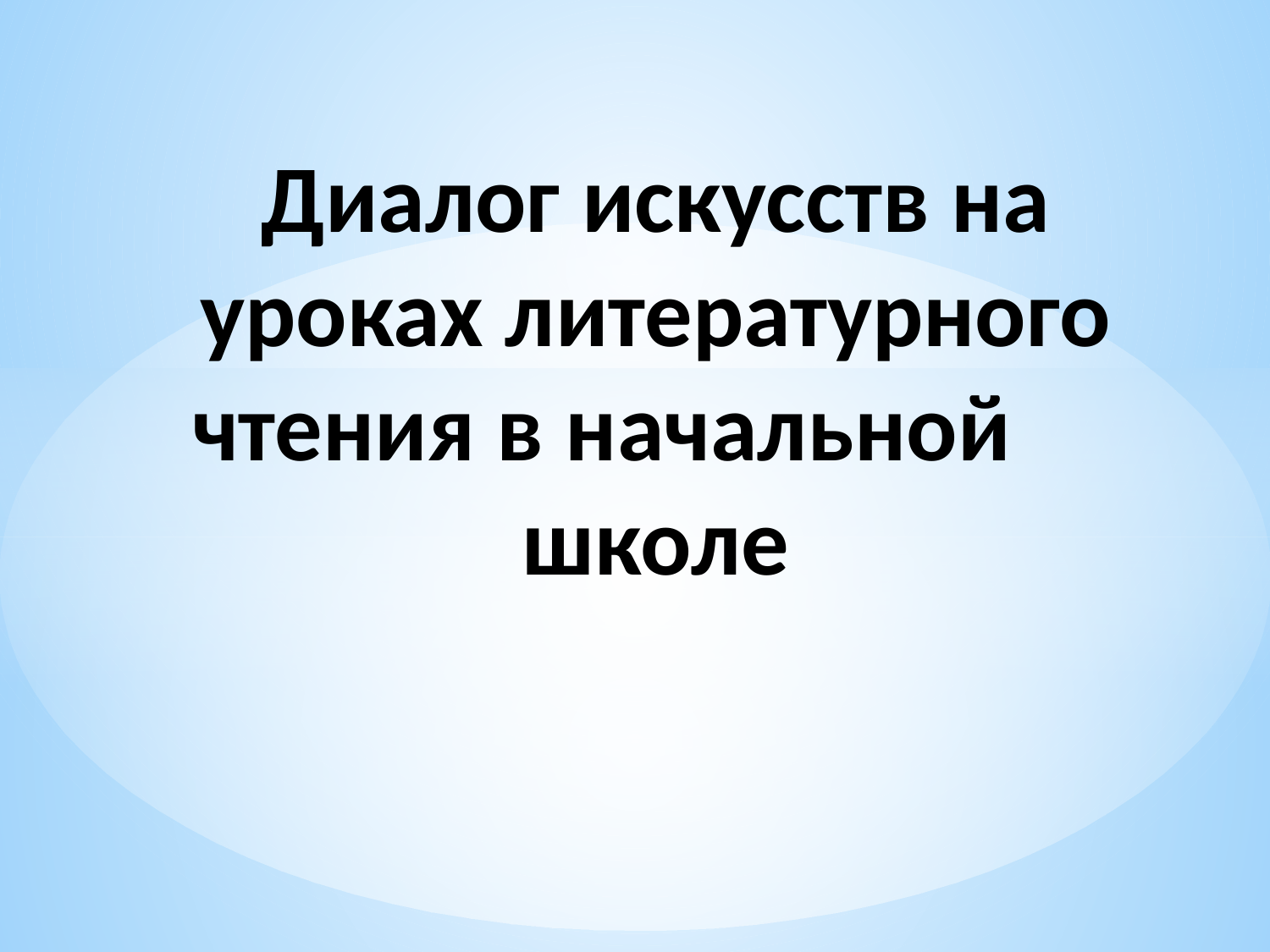

# Диалог искусств на уроках литературного чтения в начальной      школе